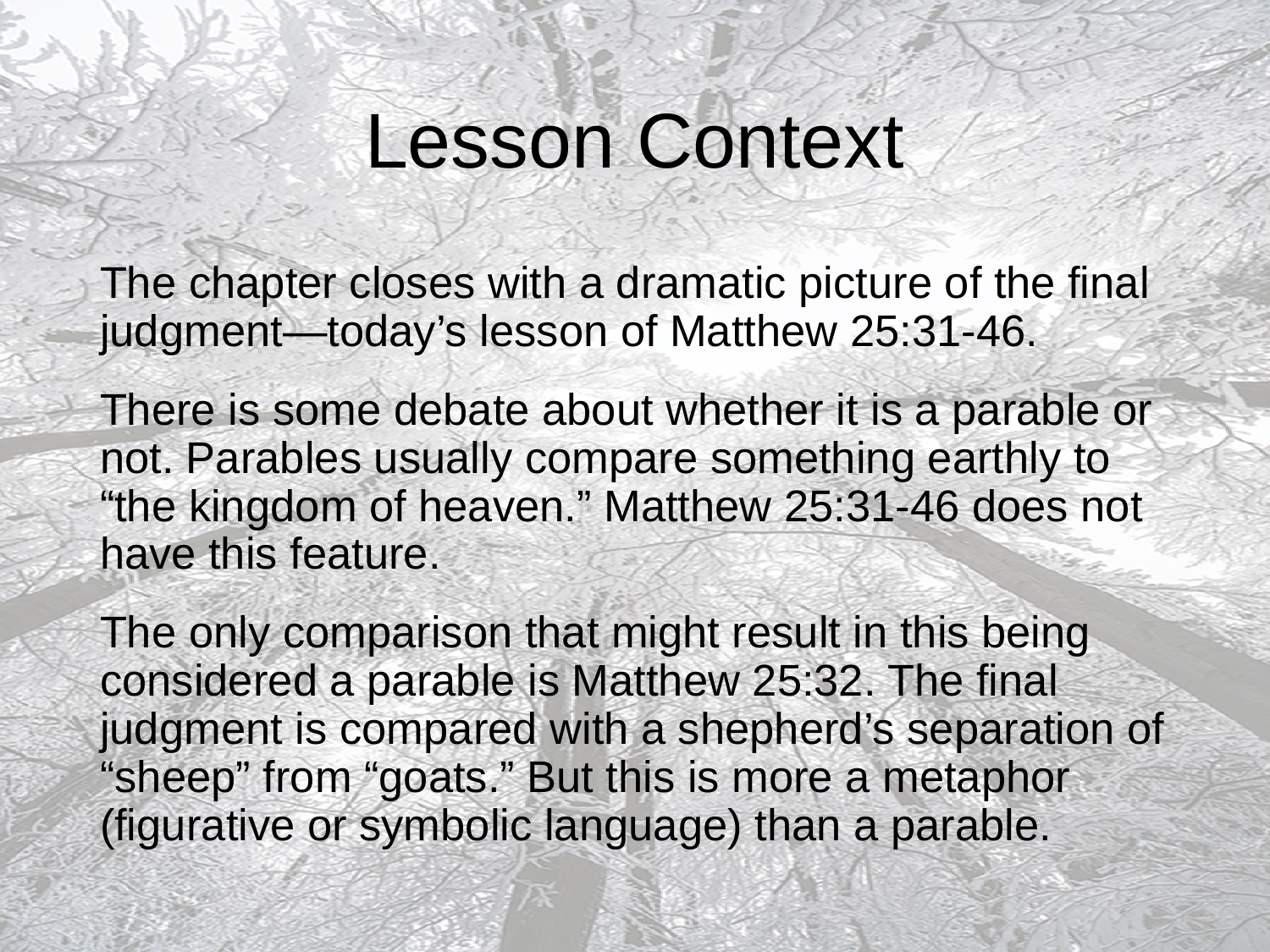

# Lesson Context
The chapter closes with a dramatic picture of the final judgment—today’s lesson of Matthew 25:31-46.
There is some debate about whether it is a parable or not. Parables usually compare something earthly to “the kingdom of heaven.” Matthew 25:31-46 does not have this feature.
The only comparison that might result in this being considered a parable is Matthew 25:32. The final judgment is compared with a shepherd’s separation of “sheep” from “goats.” But this is more a metaphor (figurative or symbolic language) than a parable.